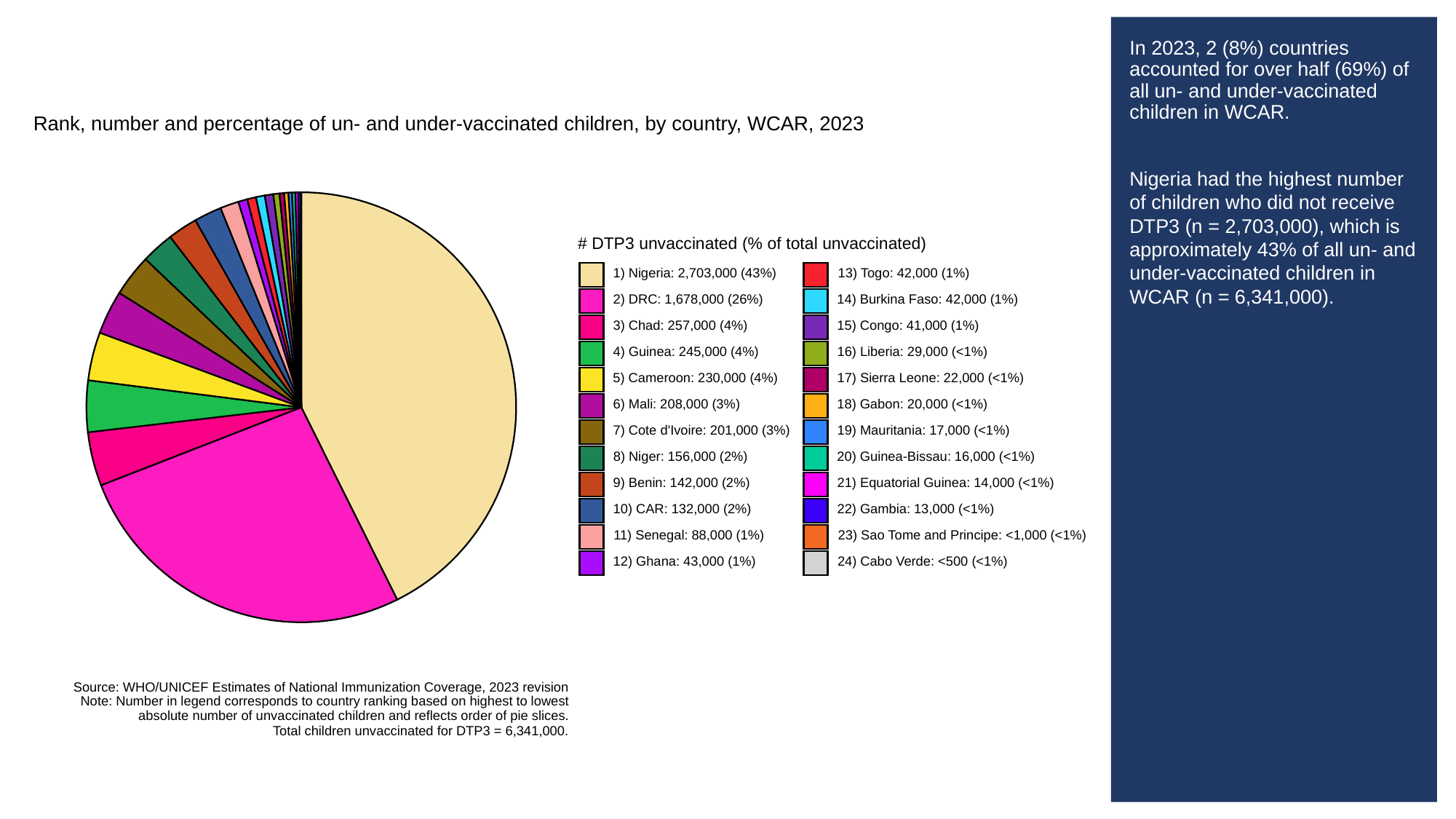

# In 2023, 2 (8%) countries accounted for over half (69%) of all un- and under-vaccinated children in WCAR.

Nigeria had the highest number of children who did not receive DTP3 (n = 2,703,000), which is approximately 43% of all un- and under-vaccinated children in WCAR (n = 6,341,000).

Rank, number and percentage of un- and under-vaccinated children, by country, WCAR, 2023

# DTP3 unvaccinated (% of total unvaccinated)

1) Nigeria: 2,703,000 (43%)
13) Togo: 42,000 (1%)

2) DRC: 1,678,000 (26%)
14) Burkina Faso: 42,000 (1%)

3) Chad: 257,000 (4%)
15) Congo: 41,000 (1%)

4) Guinea: 245,000 (4%)
16) Liberia: 29,000 (<1%)

5) Cameroon: 230,000 (4%)
17) Sierra Leone: 22,000 (<1%)

6) Mali: 208,000 (3%)
18) Gabon: 20,000 (<1%)

7) Cote d'Ivoire: 201,000 (3%)
19) Mauritania: 17,000 (<1%)

8) Niger: 156,000 (2%)
20) Guinea-Bissau: 16,000 (<1%)

9) Benin: 142,000 (2%)
21) Equatorial Guinea: 14,000 (<1%)

10) CAR: 132,000 (2%)
22) Gambia: 13,000 (<1%)

11) Senegal: 88,000 (1%)
23) Sao Tome and Principe: <1,000 (<1%)

12) Ghana: 43,000 (1%)
24) Cabo Verde: <500 (<1%)
Source: WHO/UNICEF Estimates of National Immunization Coverage, 2023 revision
Note: Number in legend corresponds to country ranking based on highest to lowest
absolute number of unvaccinated children and reflects order of pie slices.
Total children unvaccinated for DTP3 = 6,341,000.